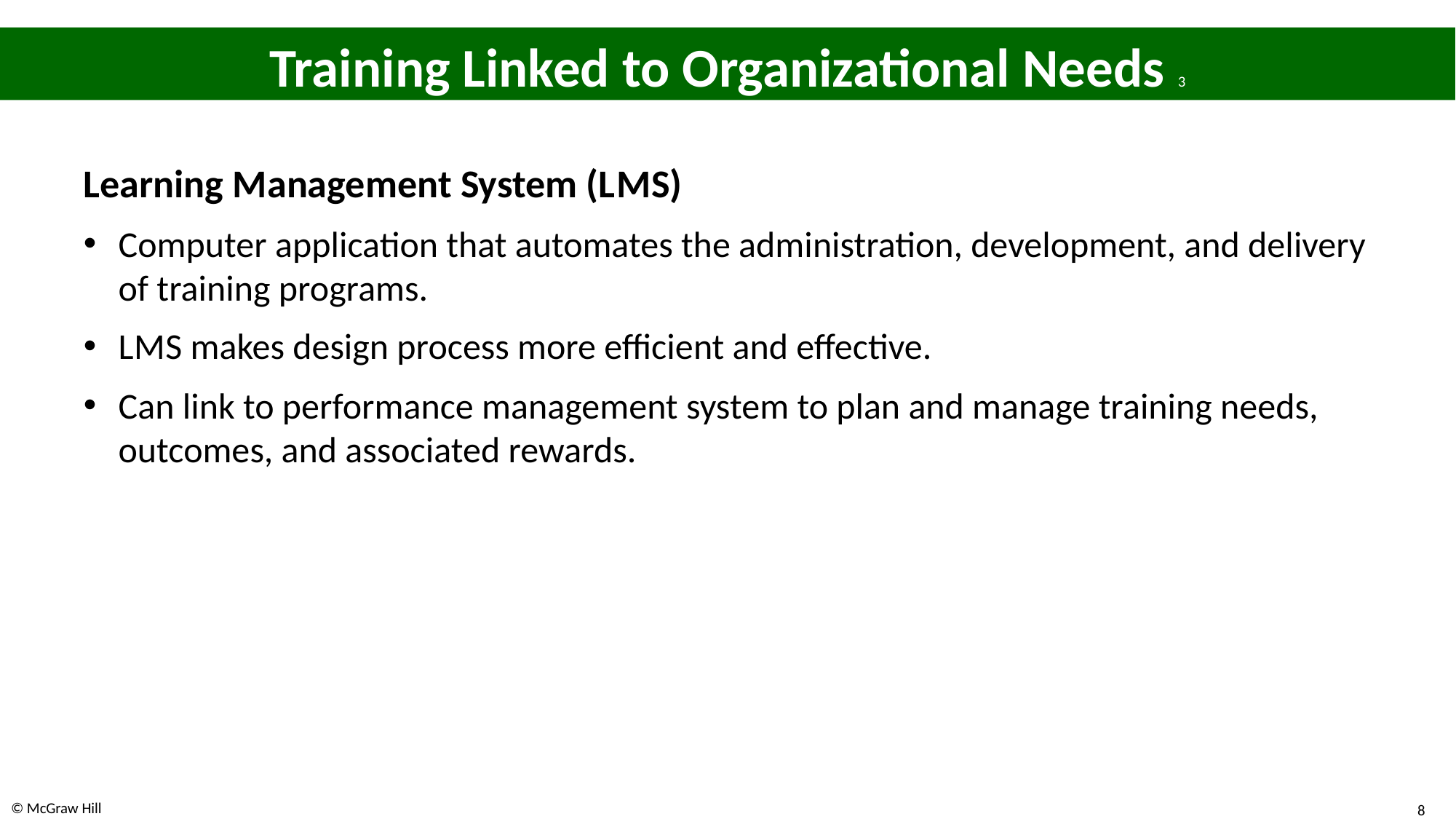

# Training Linked to Organizational Needs 3
Learning Management System (L M S)
Computer application that automates the administration, development, and delivery of training programs.
L M S makes design process more efficient and effective.
Can link to performance management system to plan and manage training needs, outcomes, and associated rewards.